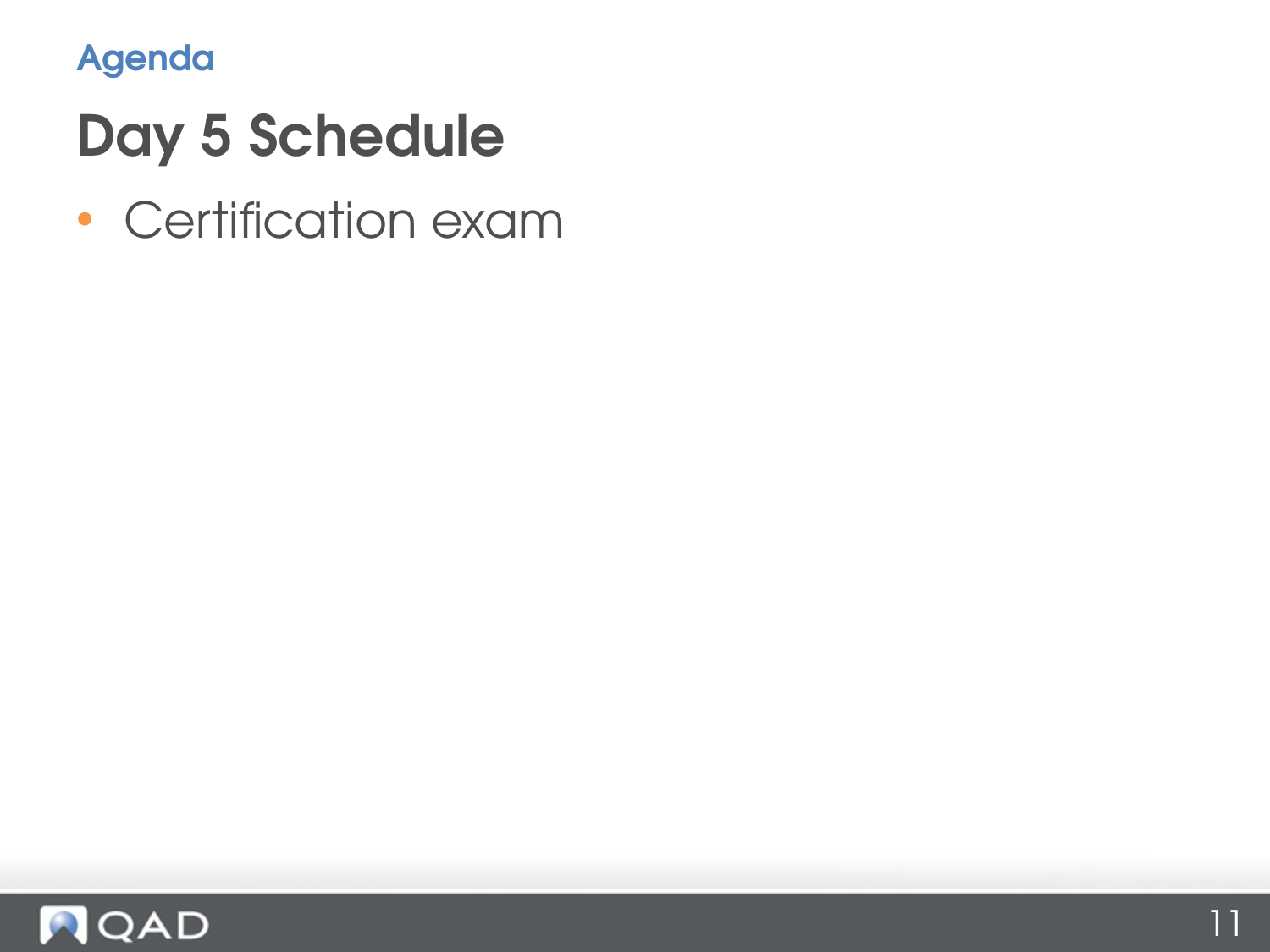

Agenda
Day 5 Schedule
Certification exam

11